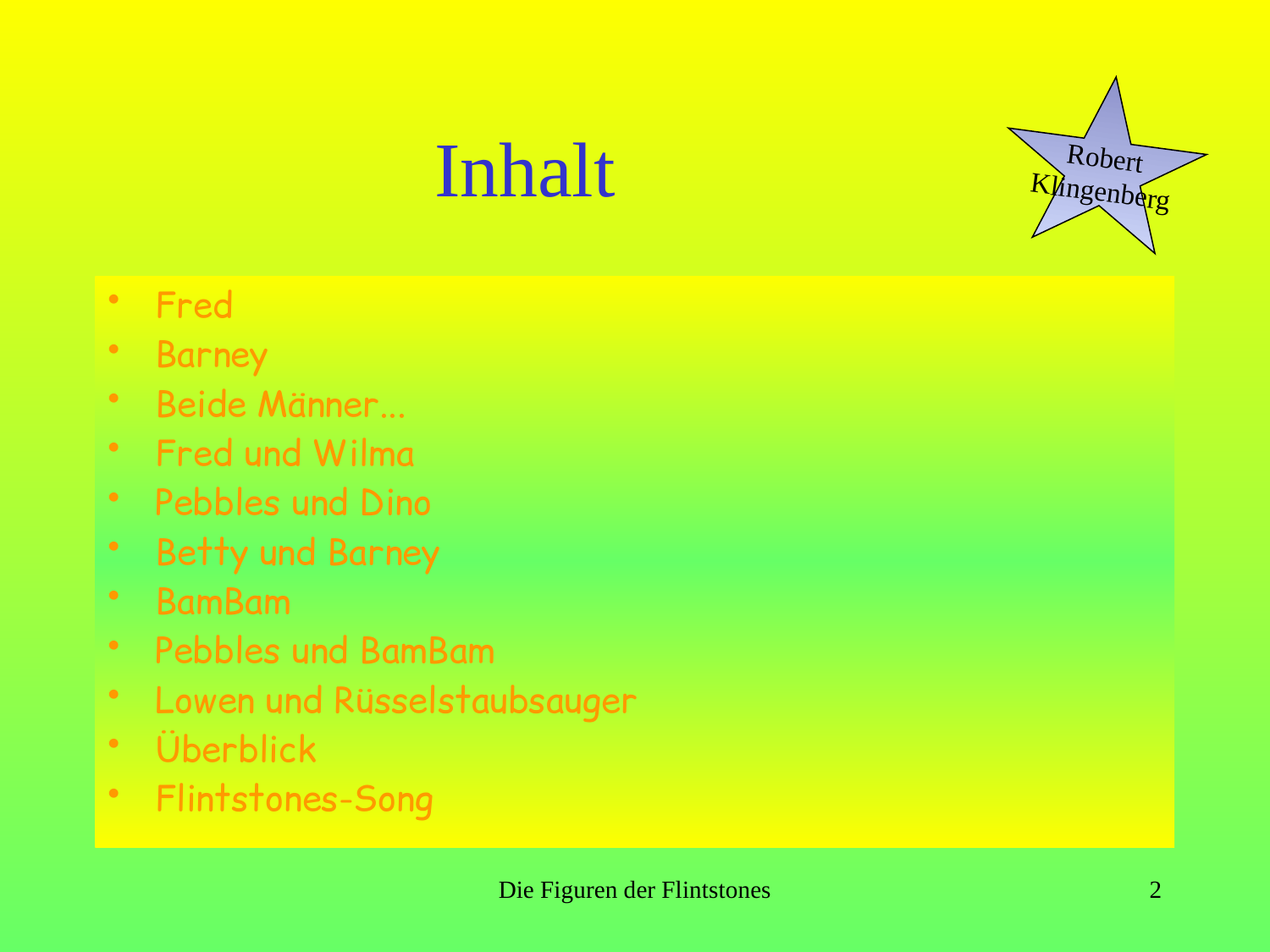

# Inhalt
Fred
Barney
Beide Männer...
Fred und Wilma
Pebbles und Dino
Betty und Barney
BamBam
Pebbles und BamBam
Lowen und Rüsselstaubsauger
Überblick
Flintstones-Song
Die Figuren der Flintstones
2